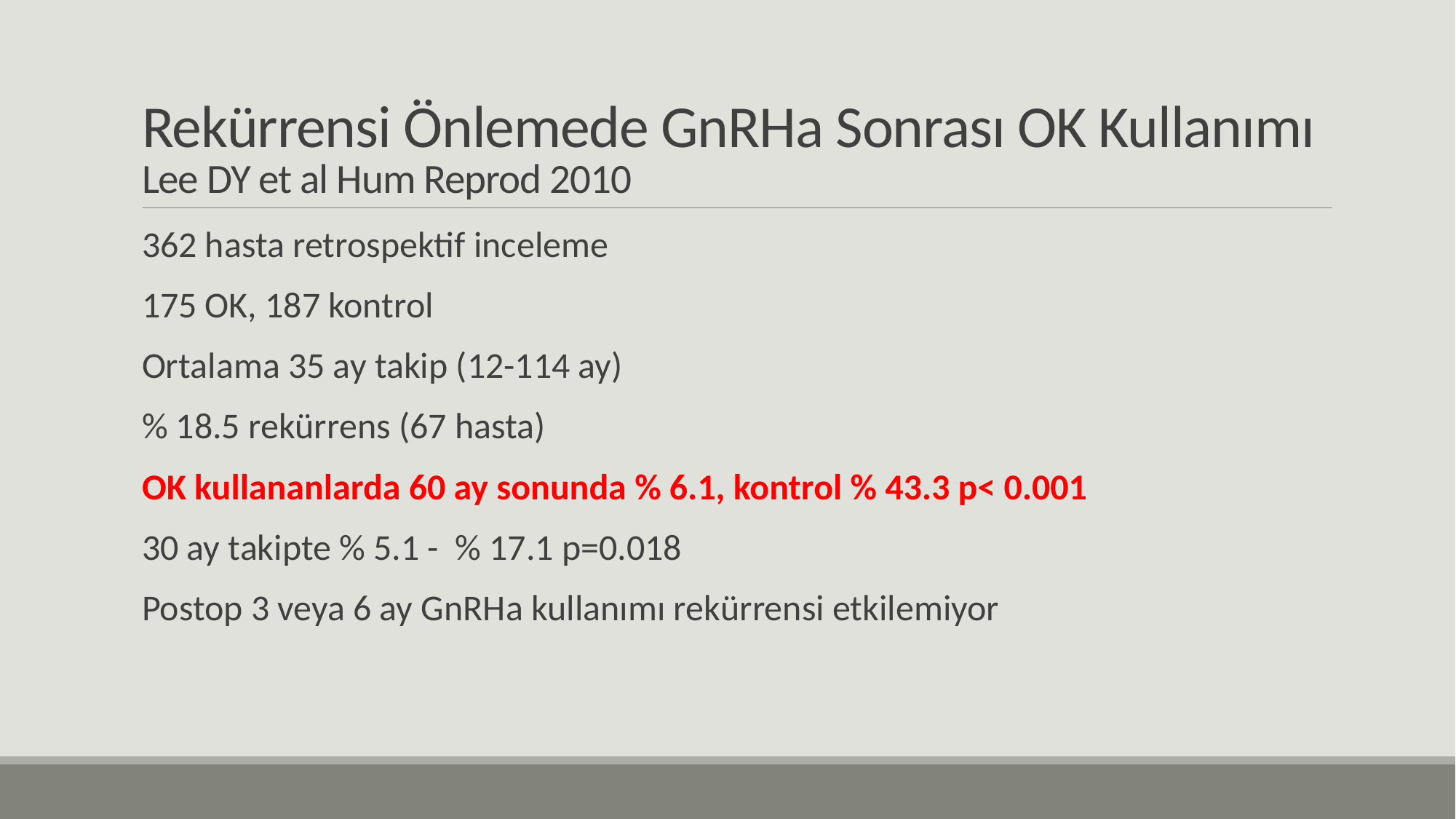

# Rekürrensi Önlemede GnRHa Sonrası OK Kullanımı Lee DY et al Hum Reprod 2010
362 hasta retrospektif inceleme
175 OK, 187 kontrol
Ortalama 35 ay takip (12-114 ay)
% 18.5 rekürrens (67 hasta)
OK kullananlarda 60 ay sonunda % 6.1, kontrol % 43.3 p< 0.001
30 ay takipte % 5.1 -  % 17.1 p=0.018
Postop 3 veya 6 ay GnRHa kullanımı rekürrensi etkilemiyor